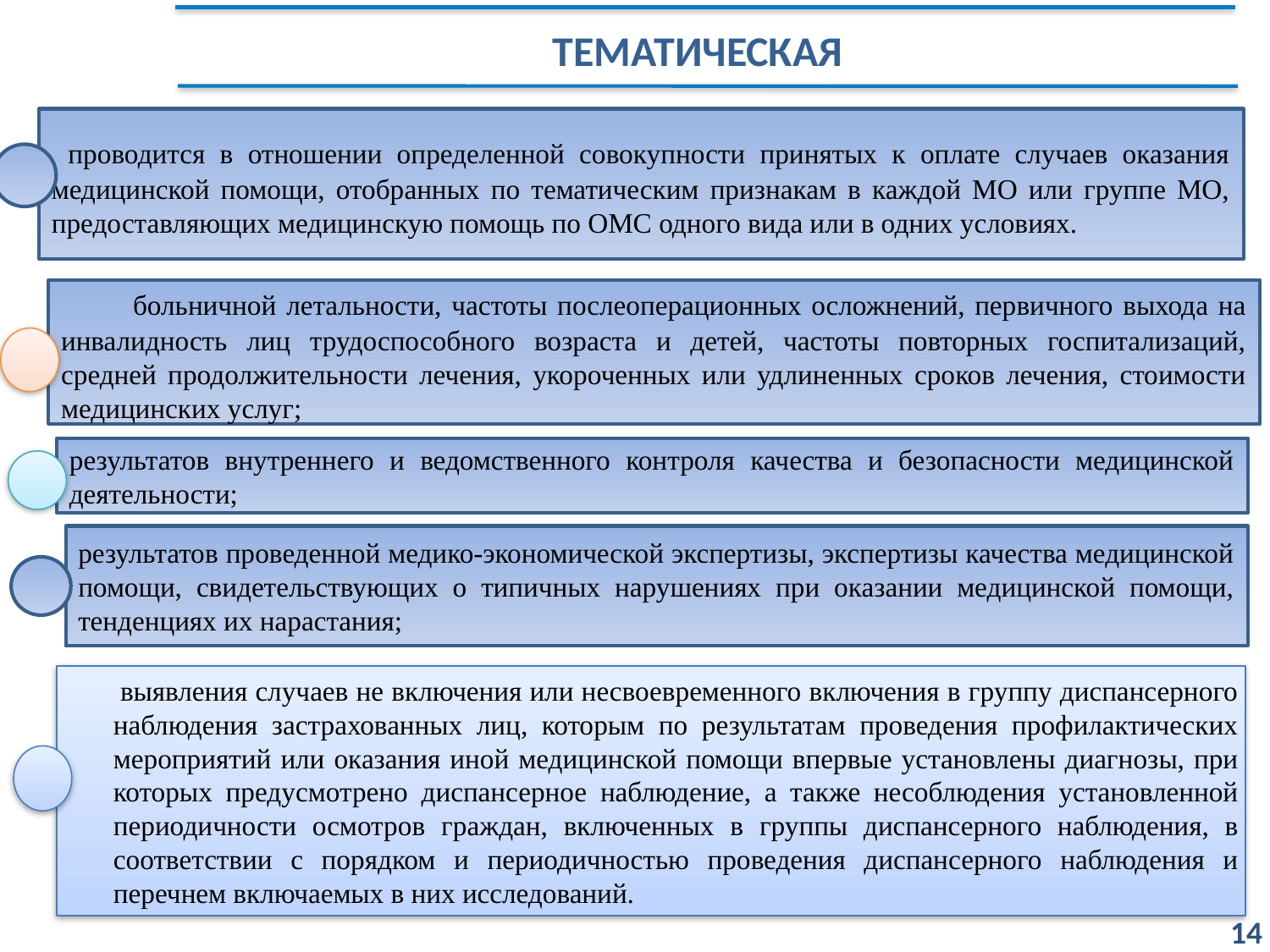

Тематическая
 проводится в отношении определенной совокупности принятых к оплате случаев оказания медицинской помощи, отобранных по тематическим признакам в каждой МО или группе МО, предоставляющих медицинскую помощь по ОМС одного вида или в одних условиях.

      больничной летальности, частоты послеоперационных осложнений, первичного выхода на инвалидность лиц трудоспособного возраста и детей, частоты повторных госпитализаций, средней продолжительности лечения, укороченных или удлиненных сроков лечения, стоимости медицинских услуг;

результатов внутреннего и ведомственного контроля качества и безопасности медицинской деятельности;

результатов проведенной медико-экономической экспертизы, экспертизы качества медицинской помощи, свидетельствующих о типичных нарушениях при оказании медицинской помощи, тенденциях их нарастания;

 выявления случаев не включения или несвоевременного включения в группу диспансерного наблюдения застрахованных лиц, которым по результатам проведения профилактических мероприятий или оказания иной медицинской помощи впервые установлены диагнозы, при которых предусмотрено диспансерное наблюдение, а также несоблюдения установленной периодичности осмотров граждан, включенных в группы диспансерного наблюдения, в соответствии с порядком и периодичностью проведения диспансерного наблюдения и перечнем включаемых в них исследований.

14